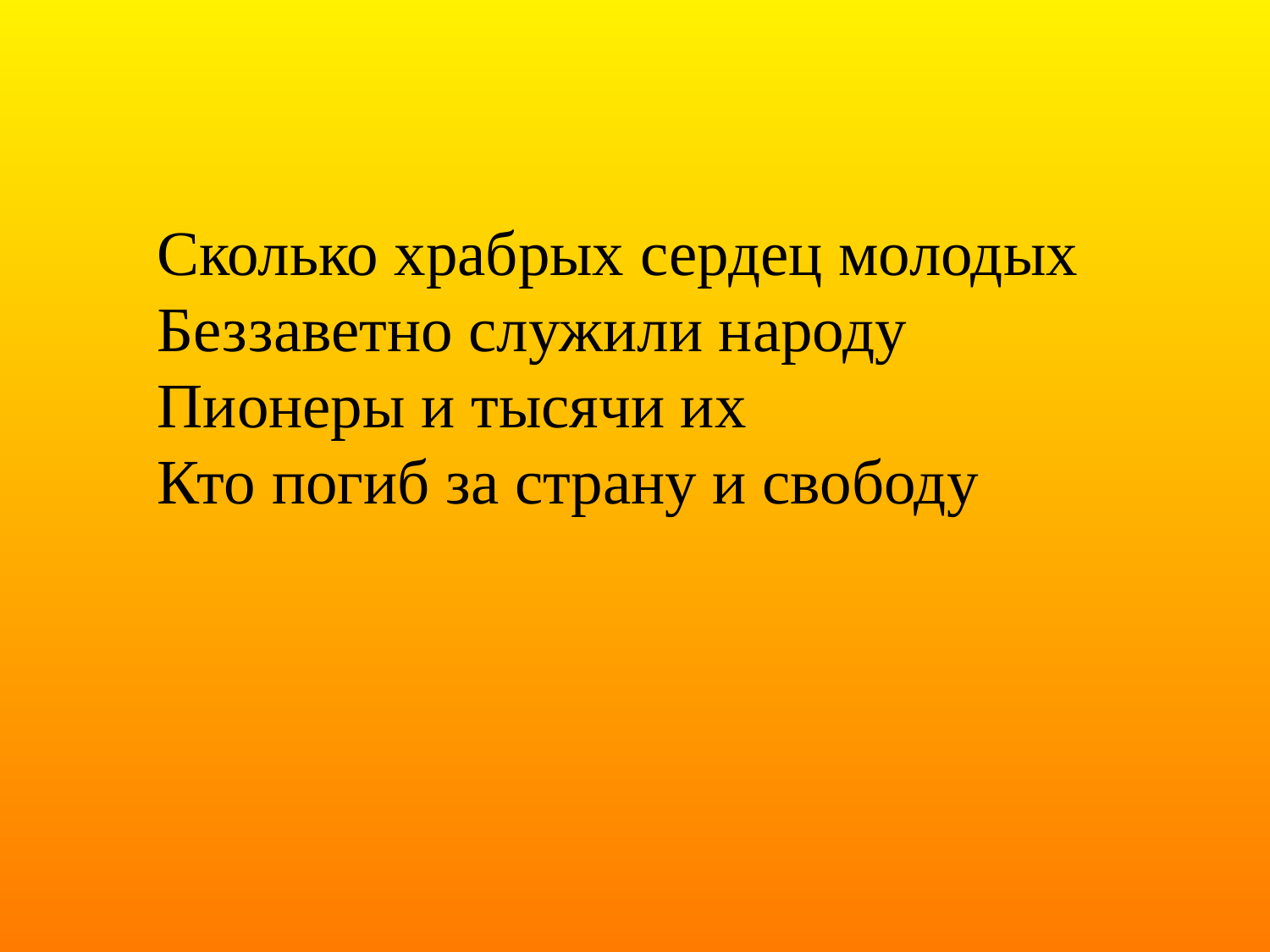

Сколько храбрых сердец молодых
Беззаветно служили народу
Пионеры и тысячи их
Кто погиб за страну и свободу